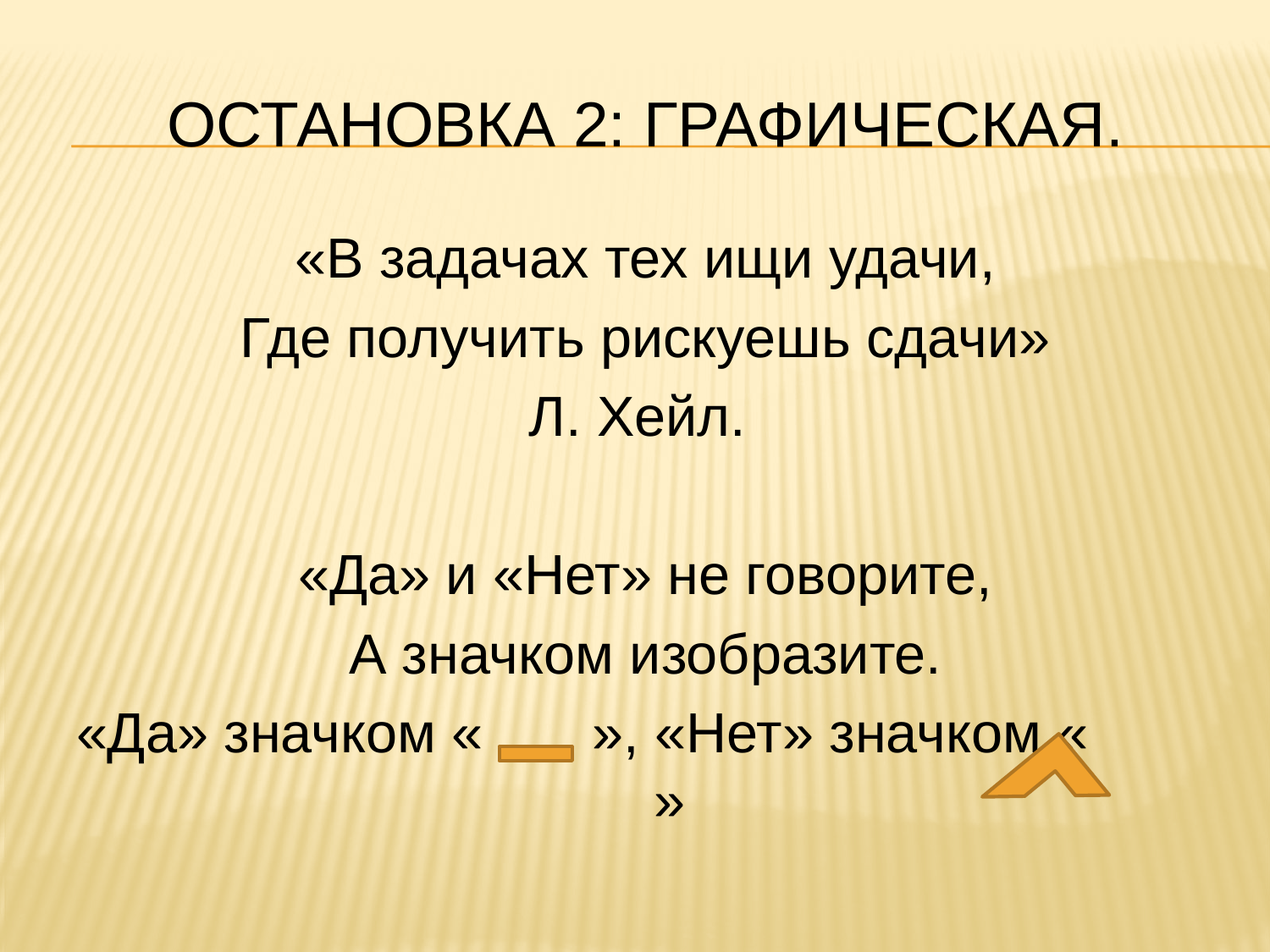

# Остановка 2: Графическая.
«В задачах тех ищи удачи,
Где получить рискуешь сдачи»
Л. Хейл.

«Да» и «Нет» не говорите,
А значком изобразите.
«Да» значком «       », «Нет» значком «         »